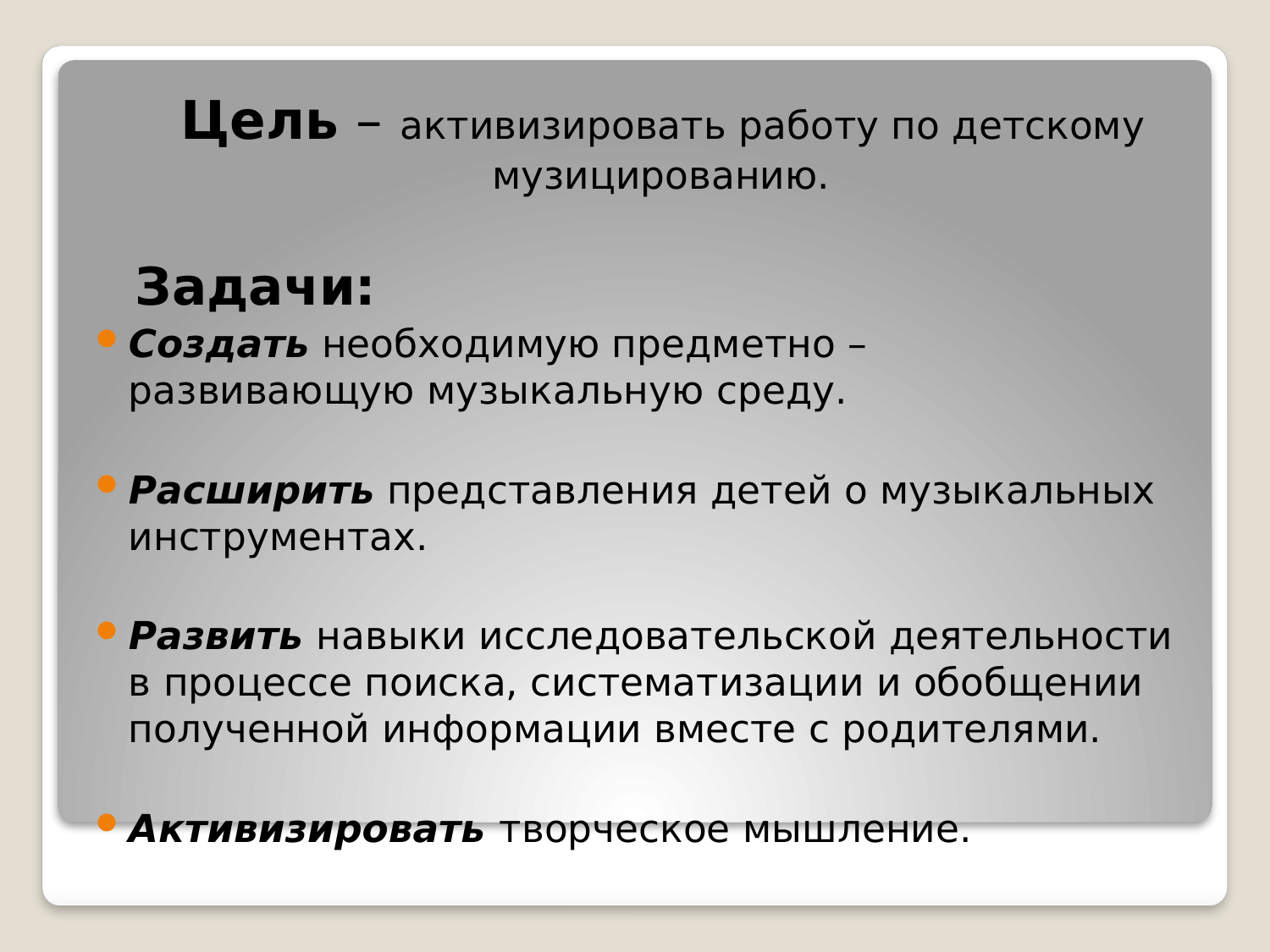

Цель – активизировать работу по детскому музицированию.

   Задачи:
Создать необходимую предметно – развивающую музыкальную среду.

Расширить представления детей о музыкальных инструментах.

Развить навыки исследовательской деятельности в процессе поиска, систематизации и обобщении полученной информации вместе с родителями.

Активизировать творческое мышление.